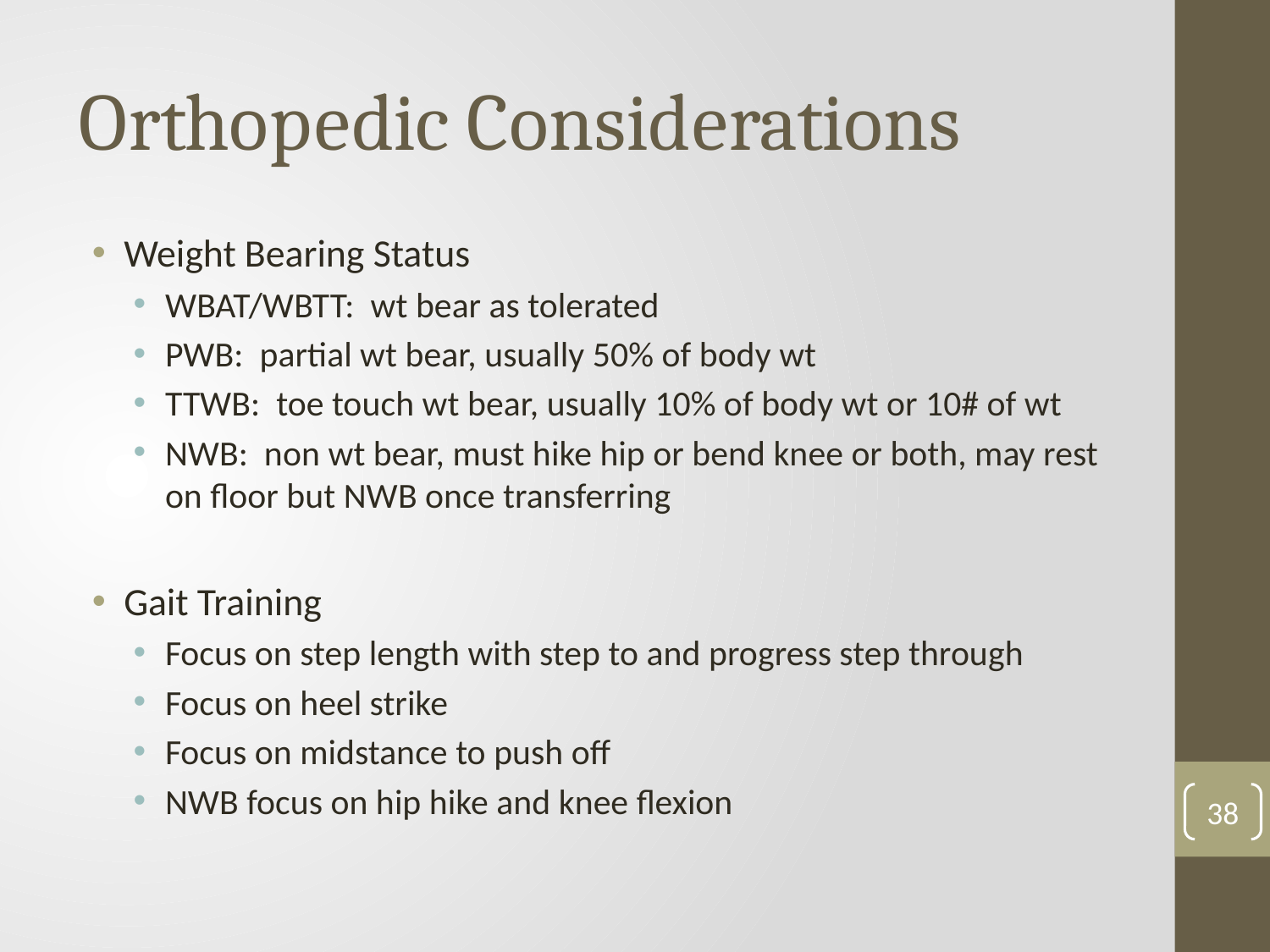

# Orthopedic Considerations
Weight Bearing Status
WBAT/WBTT:  wt bear as tolerated
PWB:  partial wt bear, usually 50% of body wt
TTWB:  toe touch wt bear, usually 10% of body wt or 10# of wt
NWB:  non wt bear, must hike hip or bend knee or both, may rest on floor but NWB once transferring

Gait Training
Focus on step length with step to and progress step through
Focus on heel strike
Focus on midstance to push off
NWB focus on hip hike and knee flexion
38